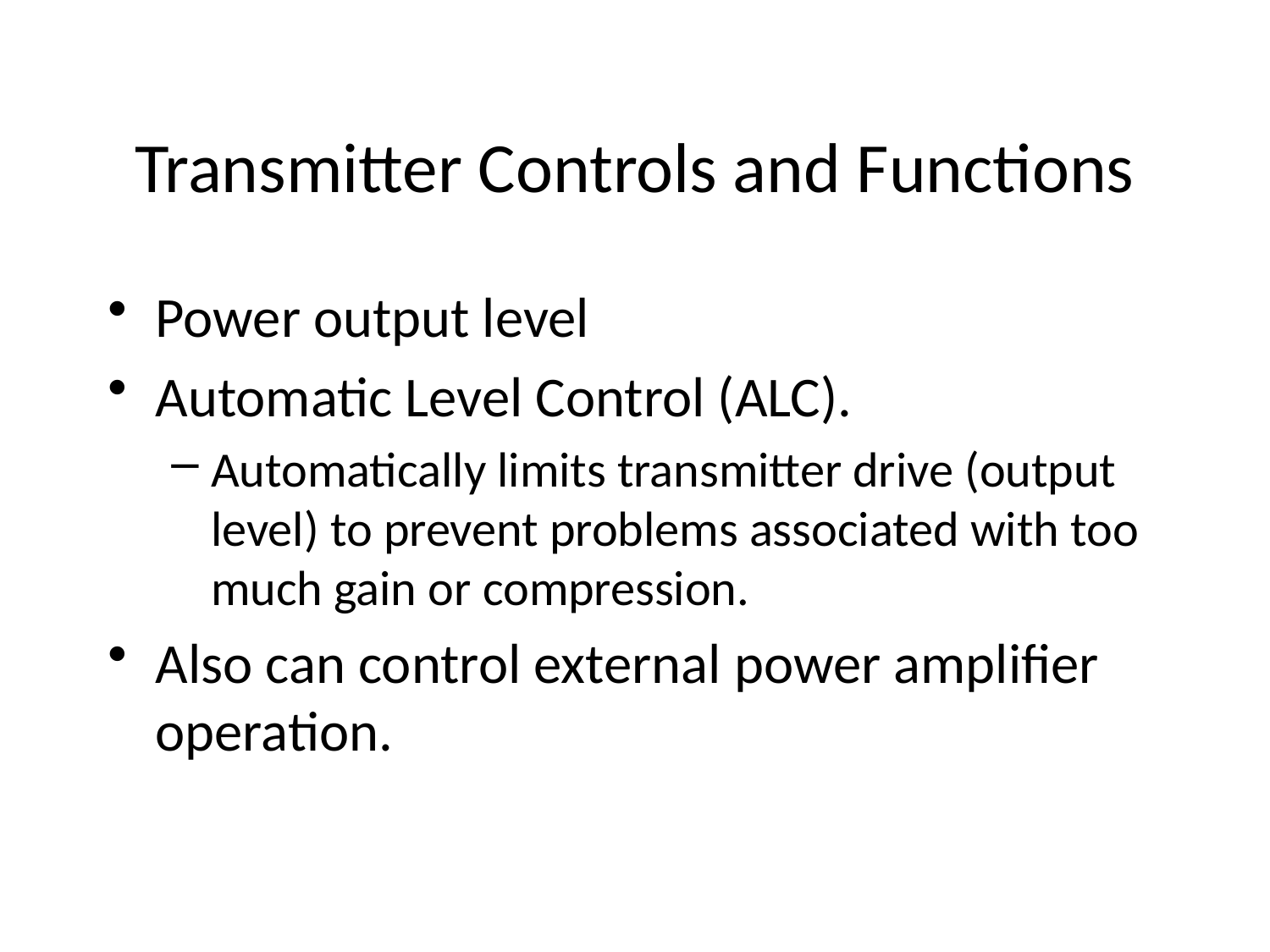

Transmitter Controls and Functions
Power output level
Automatic Level Control (ALC).
Automatically limits transmitter drive (output level) to prevent problems associated with too much gain or compression.
Also can control external power amplifier operation.